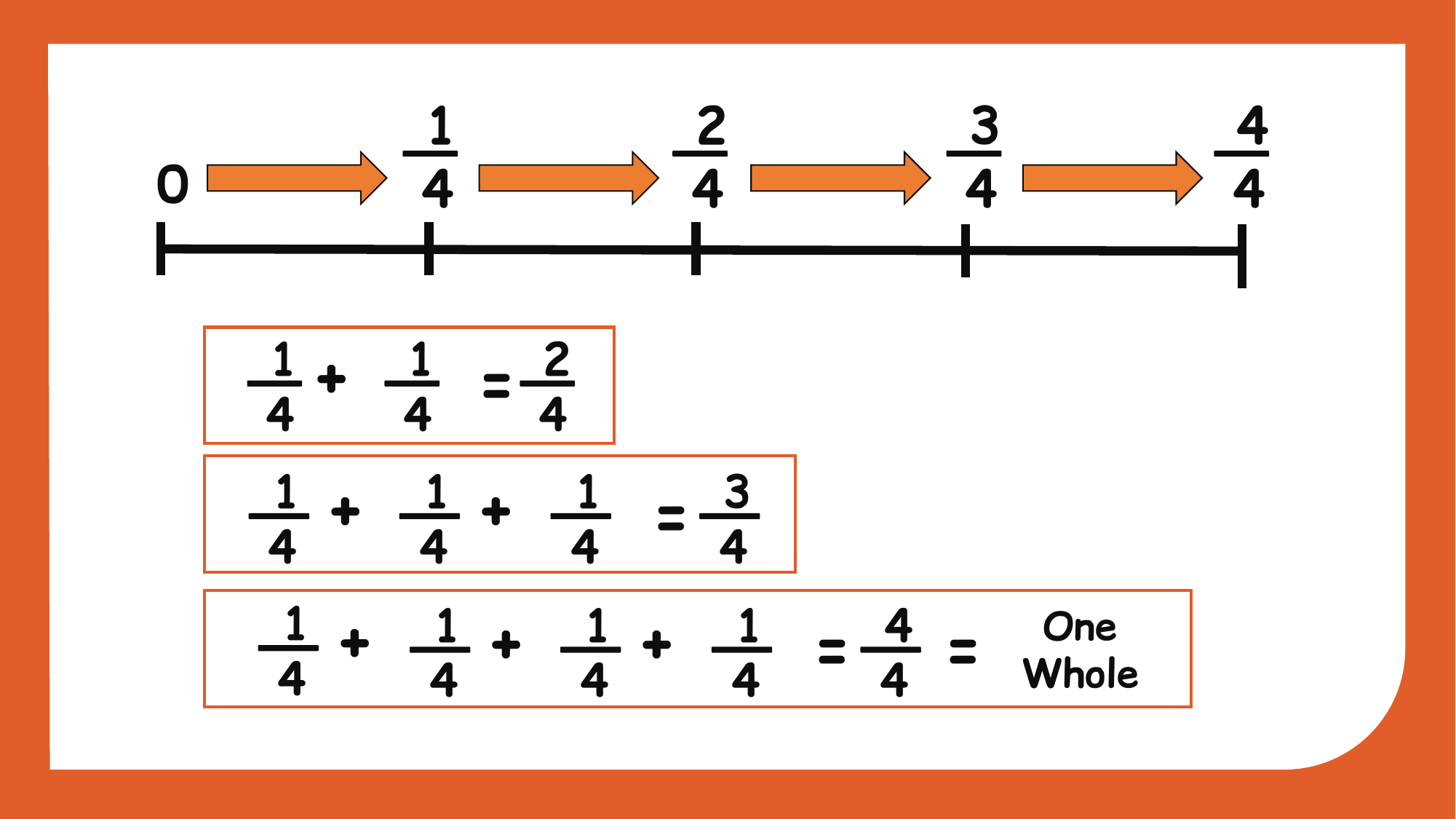

1
4

2
4

3
4

4
4

0

1
4

1
4

2
4

=
+

1
4

+
1
4

1
4

3
4

=
+
1
4

+
1
4

+
1
4

1
4

4
4

=
+

One
Whole
=